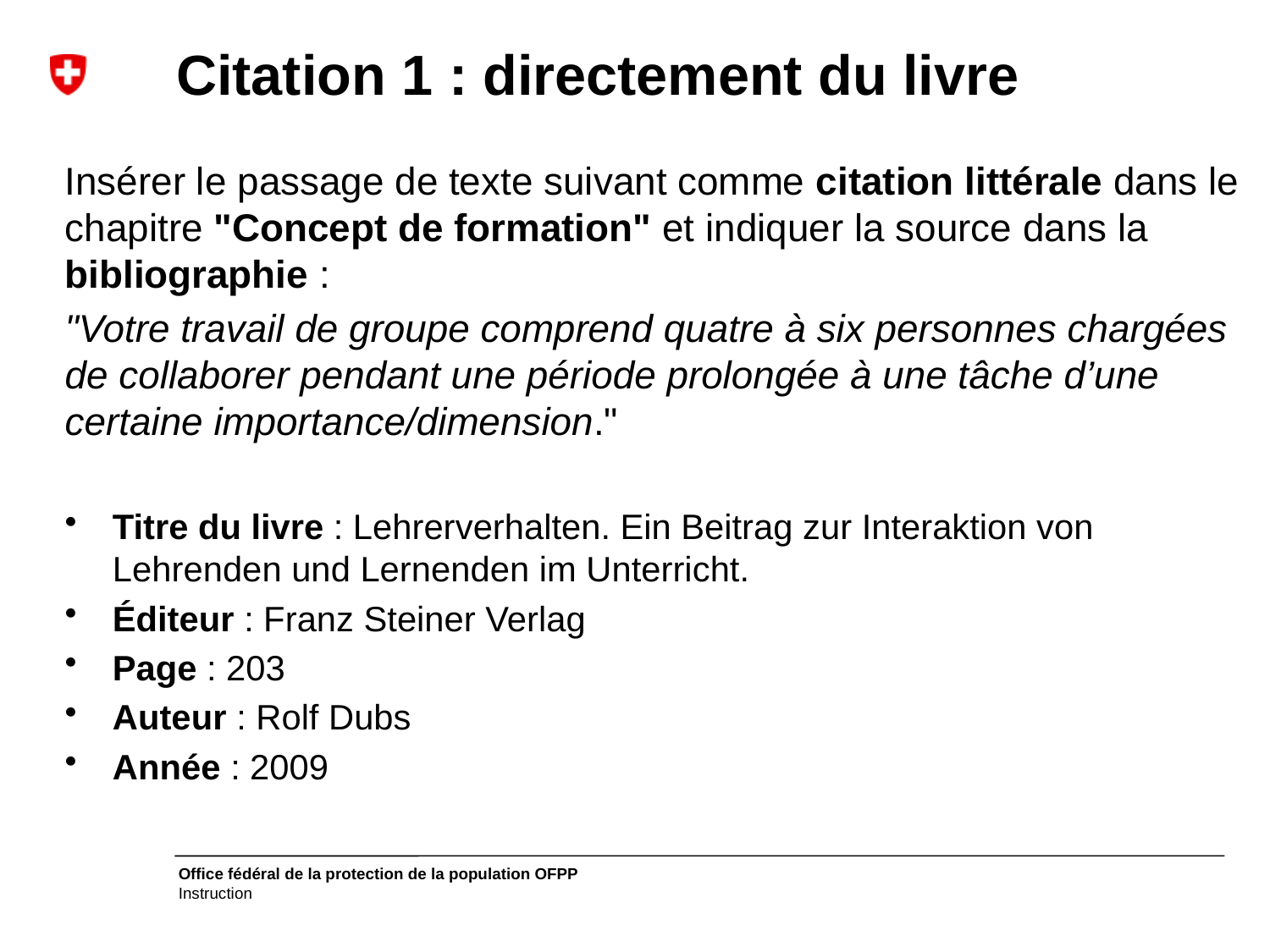

# Citation 1 : directement du livre
Insérer le passage de texte suivant comme citation littérale dans le chapitre "Concept de formation" et indiquer la source dans la bibliographie :
"Votre travail de groupe comprend quatre à six personnes chargées de collaborer pendant une période prolongée à une tâche d’une certaine importance/dimension."

Titre du livre : Lehrerverhalten. Ein Beitrag zur Interaktion von Lehrenden und Lernenden im Unterricht.
Éditeur : Franz Steiner Verlag
Page : 203
Auteur : Rolf Dubs
Année : 2009